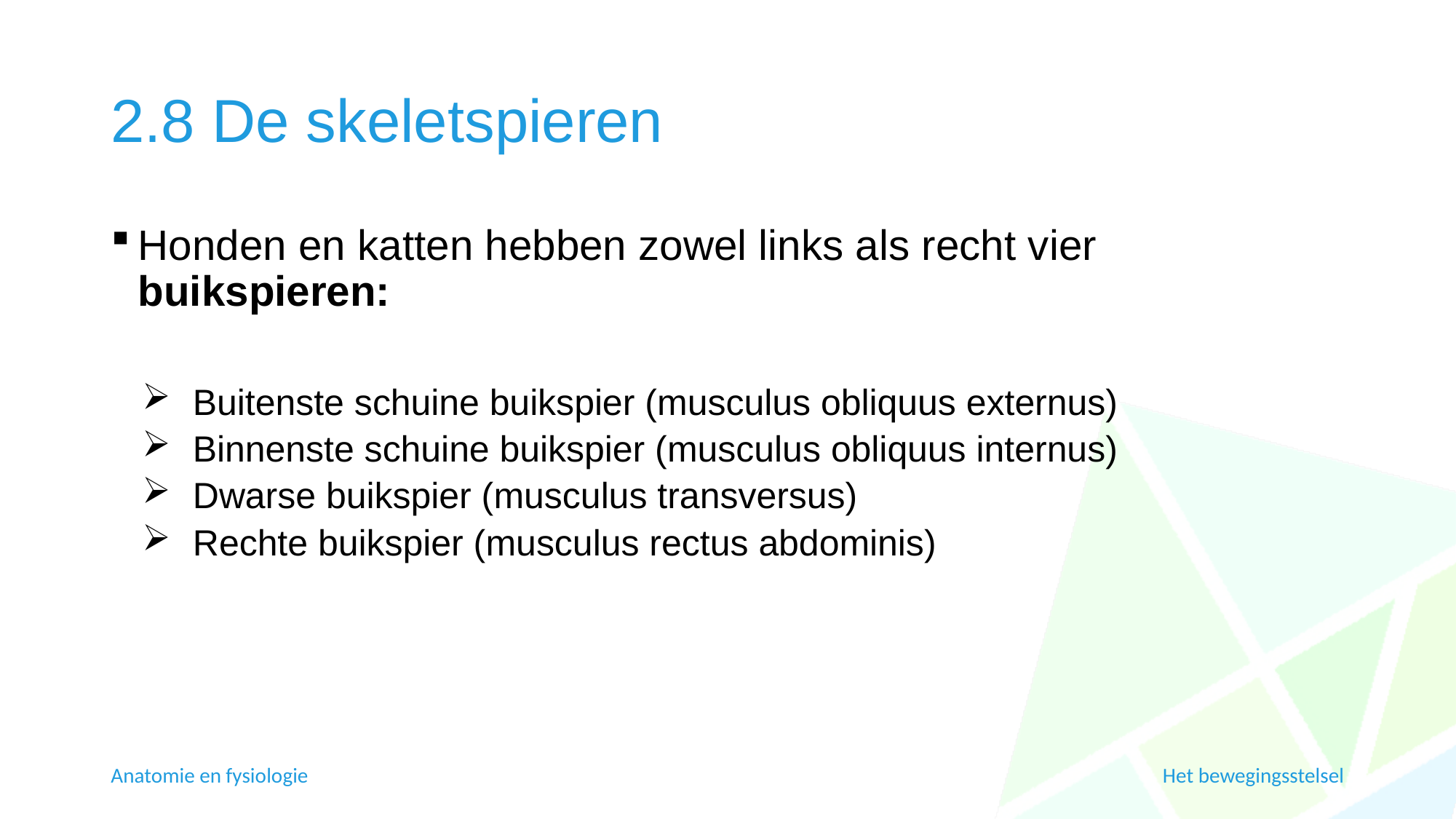

# 2.8 De skeletspieren
Honden en katten hebben zowel links als recht vier buikspieren:

Buitenste schuine buikspier (musculus obliquus externus)
Binnenste schuine buikspier (musculus obliquus internus)
Dwarse buikspier (musculus transversus)
Rechte buikspier (musculus rectus abdominis)
Anatomie en fysiologie
Het bewegingsstelsel